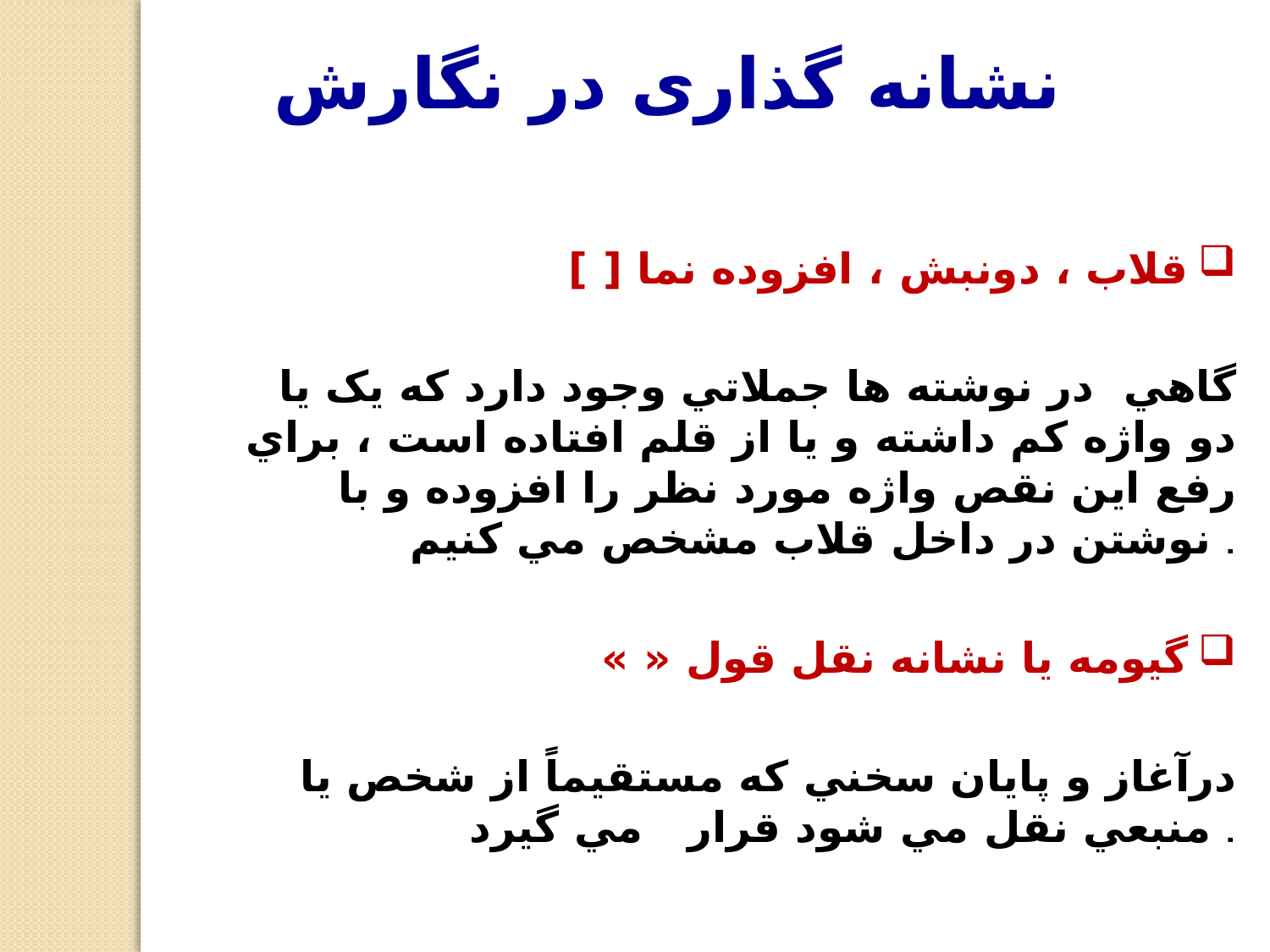

نشانه گذاری در نگارش
قلاب ، دونبش ، افزوده نما [ ]

     گاهي  در نوشته ها جملاتي وجود دارد که يک يا دو واژه کم داشته و يا از قلم افتاده است ، براي رفع اين نقص واژه مورد نظر را افزوده و با نوشتن در داخل قلاب مشخص مي کنيم .

گيومه يا نشانه نقل قول « »

 درآغاز و پايان سخني که مستقيماً از شخص يا منبعي نقل مي شود قرار   مي گيرد .